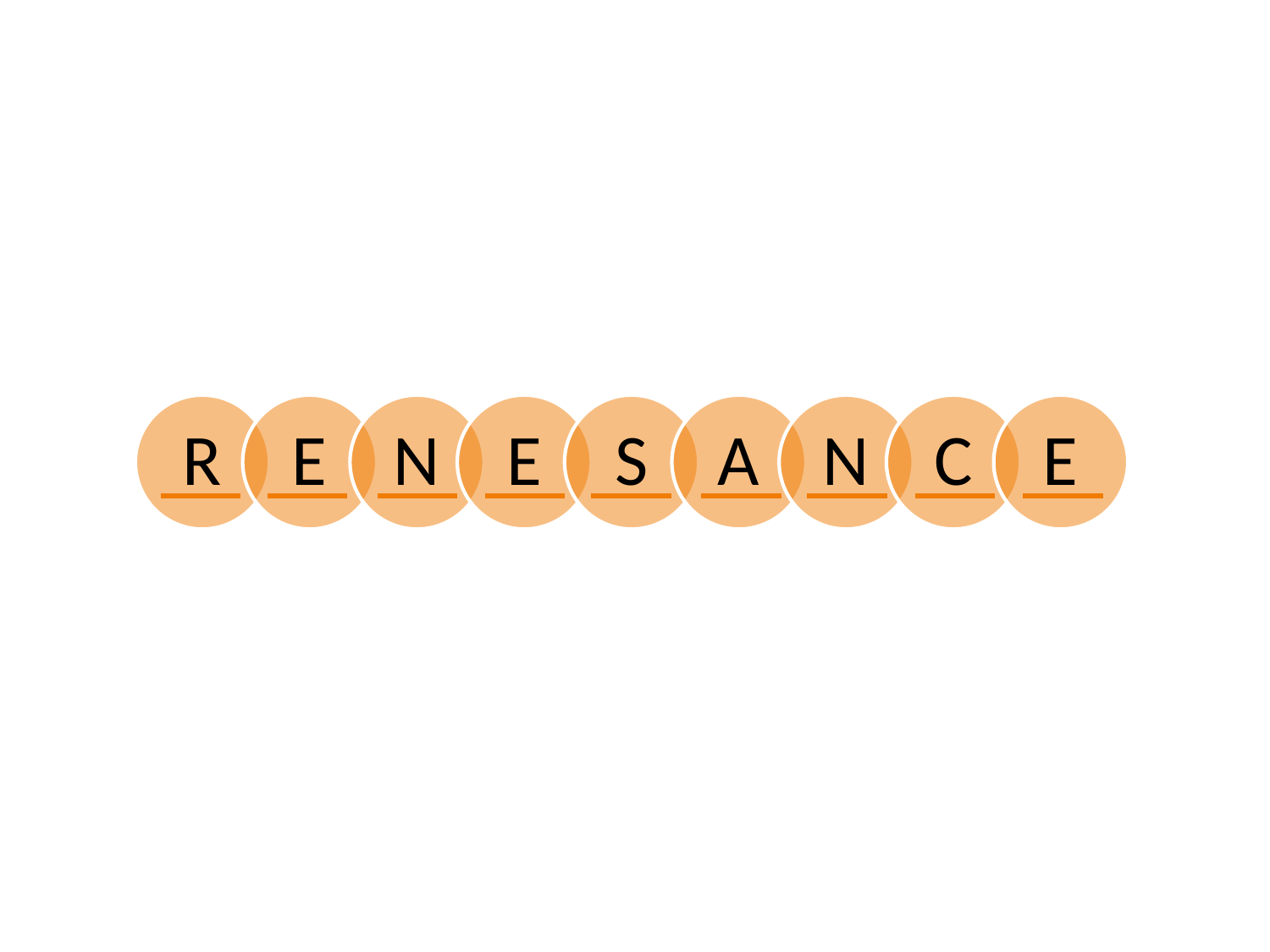

R
E
N
E
S
A
N
C
E